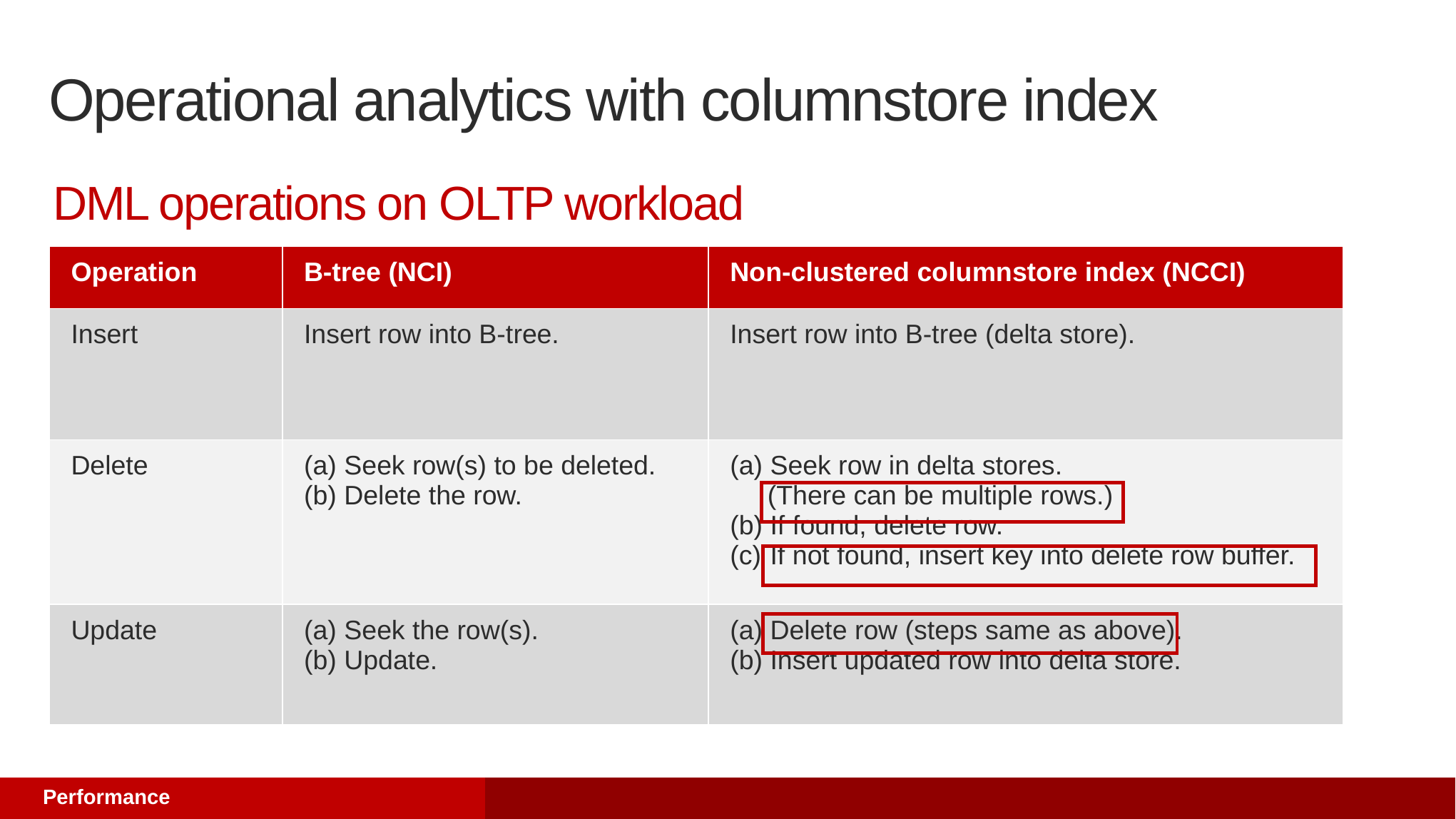

Operational analytics with columnstore index
DML operations on OLTP workload
| Operation | B-tree (NCI) | Non-clustered columnstore index (NCCI) |
| --- | --- | --- |
| Insert | Insert row into B-tree. | Insert row into B-tree (delta store). |
| Delete | Seek row(s) to be deleted. Delete the row. | Seek row in delta stores. (There can be multiple rows.) If found, delete row. If not found, insert key into delete row buffer. |
| Update | Seek the row(s). Update. | Delete row (steps same as above). Insert updated row into delta store. |
# Operational analytics: Columnstore index overhead

Performance